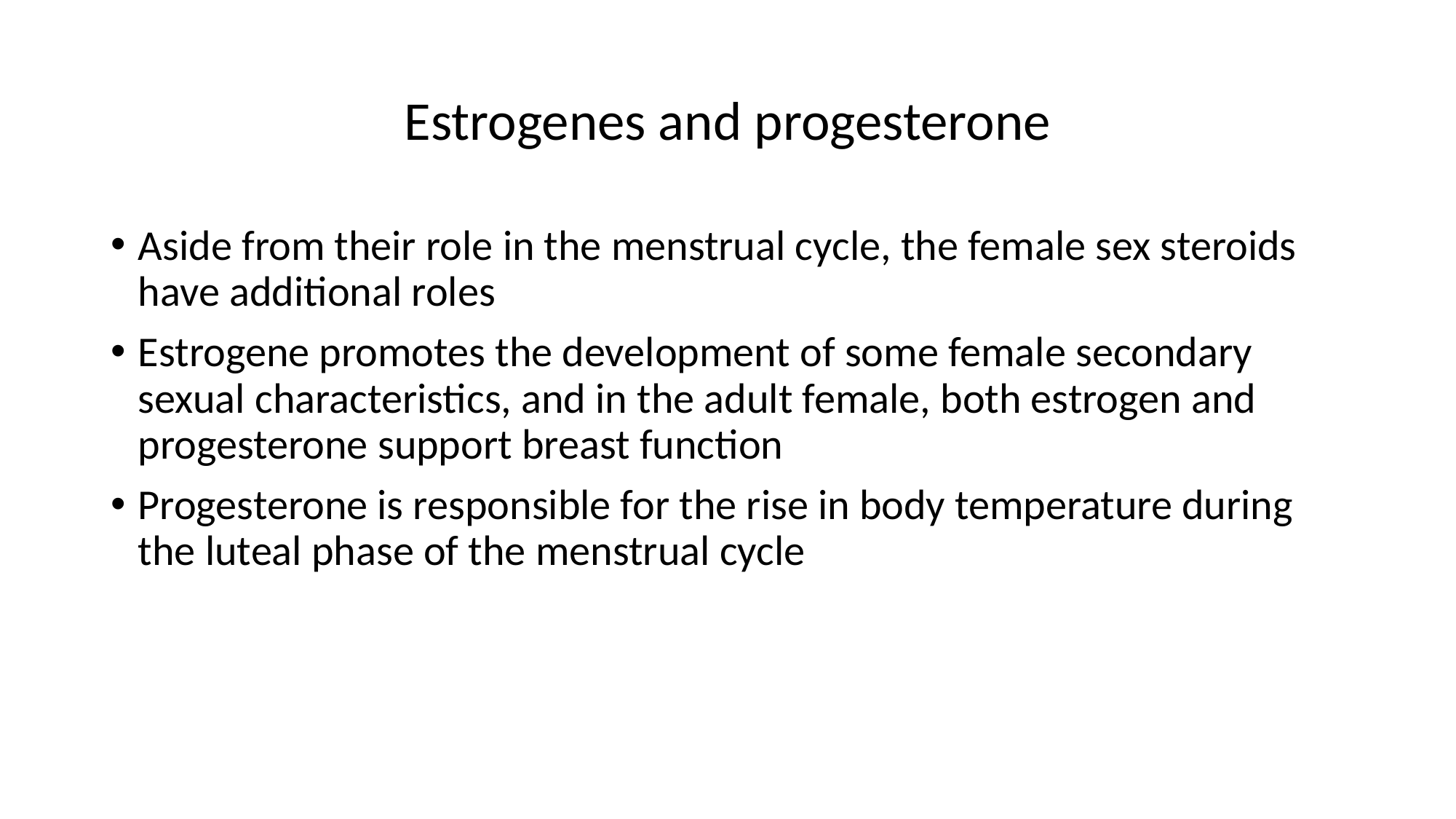

# Estrogenes and progesterone
Aside from their role in the menstrual cycle, the female sex steroids have additional roles
Estrogene promotes the development of some female secondary sexual characteristics, and in the adult female, both estrogen and progesterone support breast function
Progesterone is responsible for the rise in body temperature during the luteal phase of the menstrual cycle